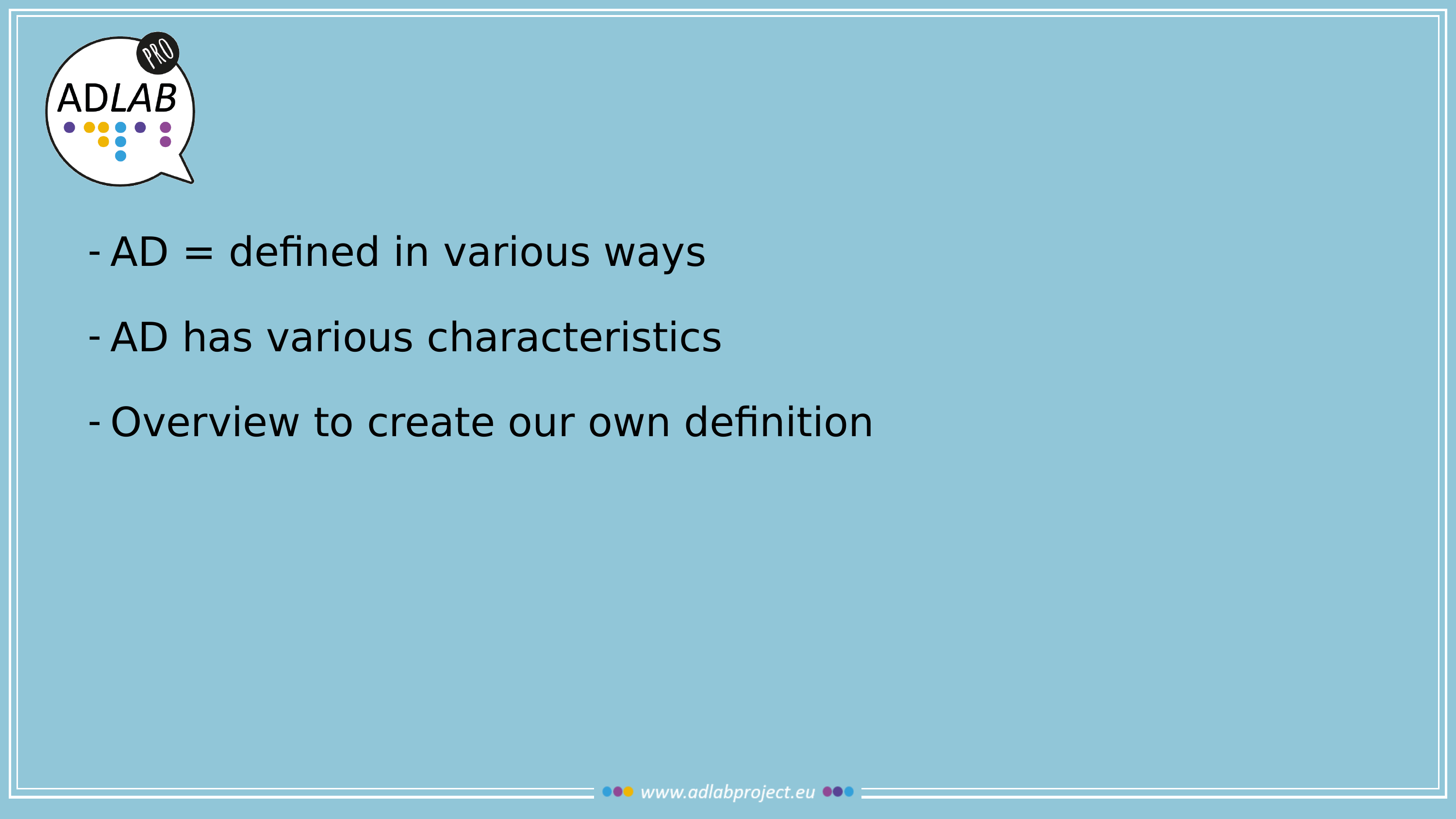

AD = defined in various ways
AD has various characteristics
Overview to create our own definition